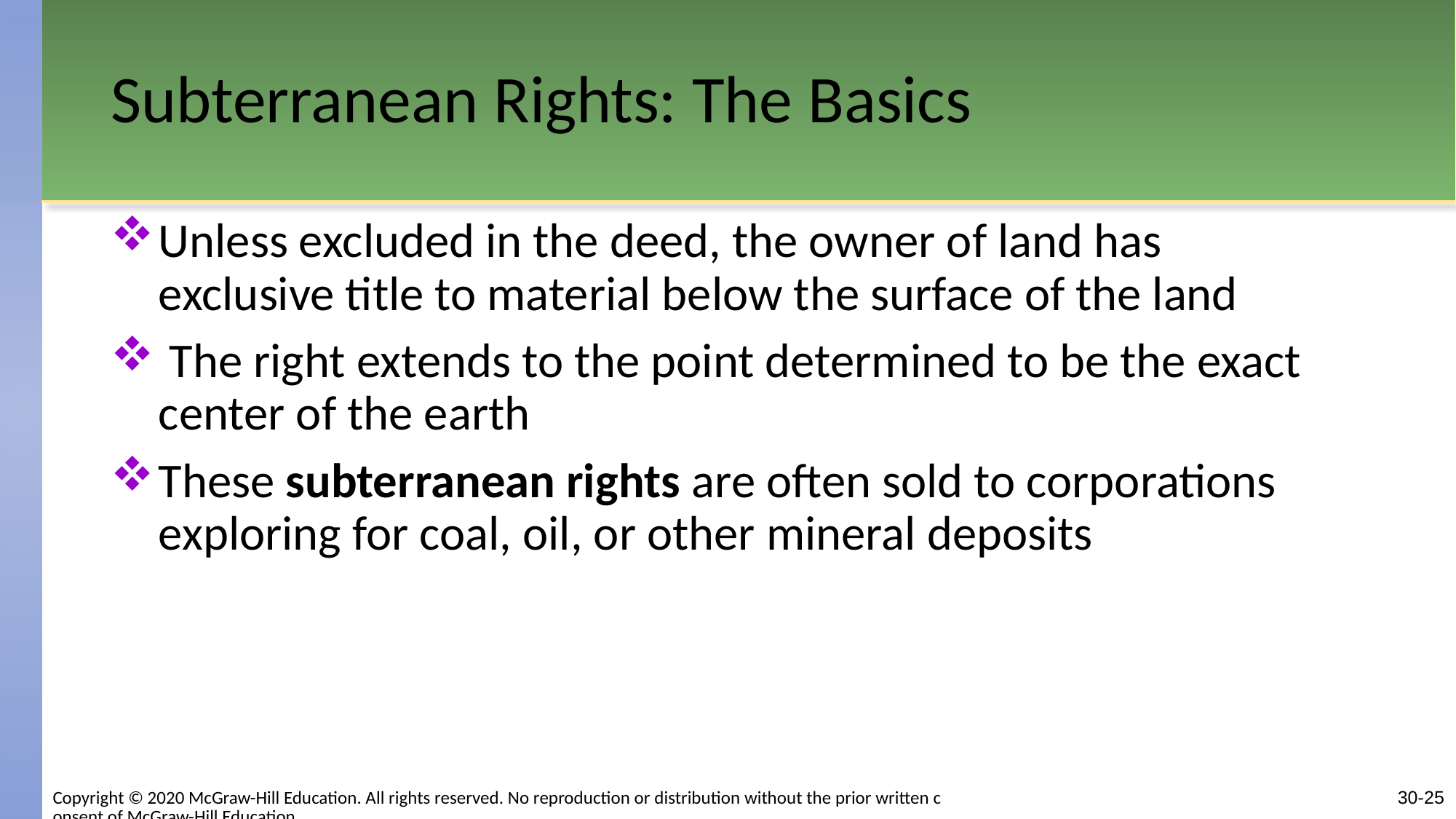

# Subterranean Rights: The Basics
Unless excluded in the deed, the owner of land has exclusive title to material below the surface of the land
 The right extends to the point determined to be the exact center of the earth
These subterranean rights are often sold to corporations exploring for coal, oil, or other mineral deposits
Copyright © 2020 McGraw-Hill Education. All rights reserved. No reproduction or distribution without the prior written consent of McGraw-Hill Education.
30-25